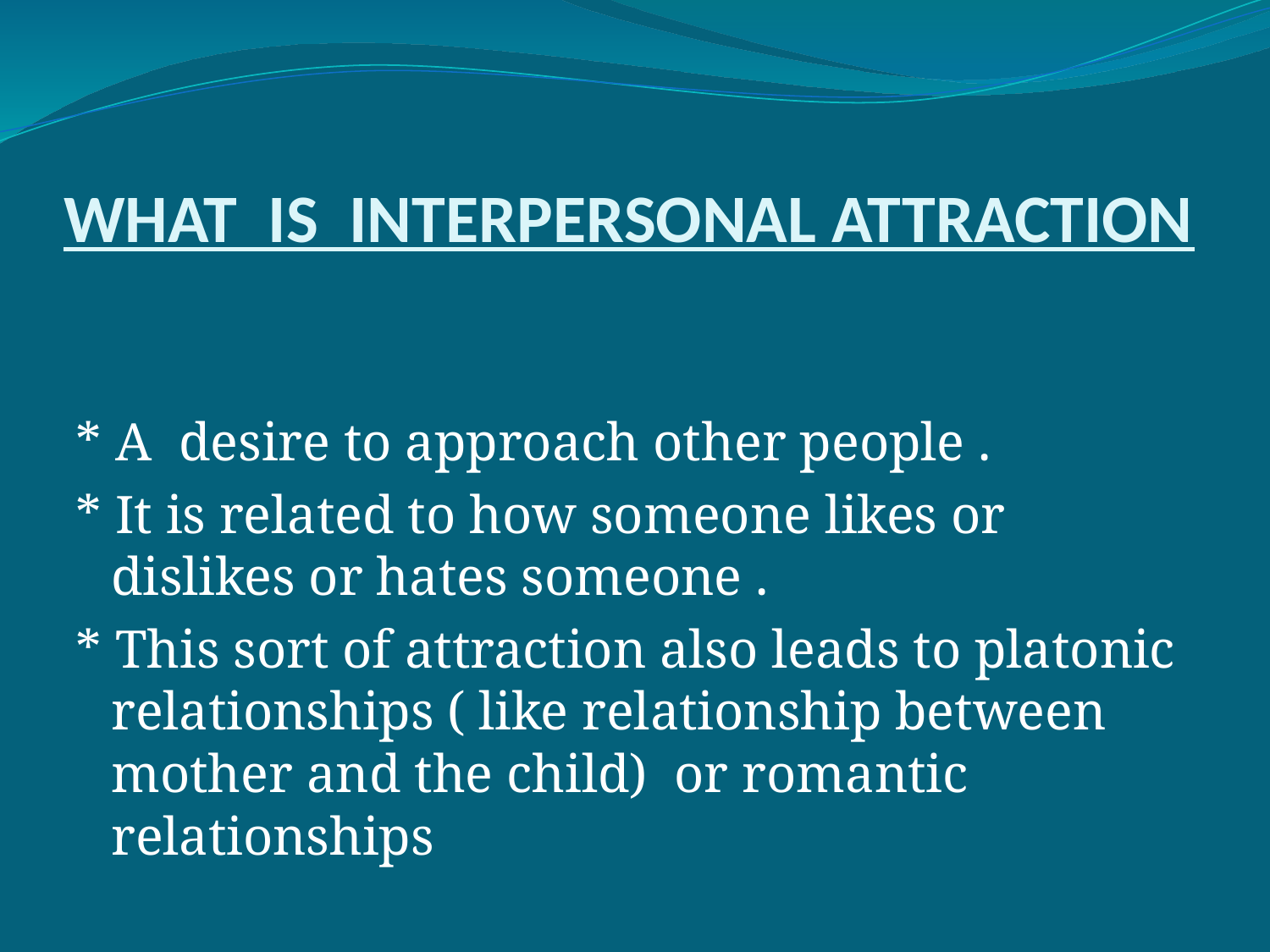

# WHAT  IS  INTERPERSONAL ATTRACTION

* A  desire to approach other people .
* It is related to how someone likes or dislikes or hates someone .
* This sort of attraction also leads to platonic relationships ( like relationship between mother and the child)  or romantic relationships